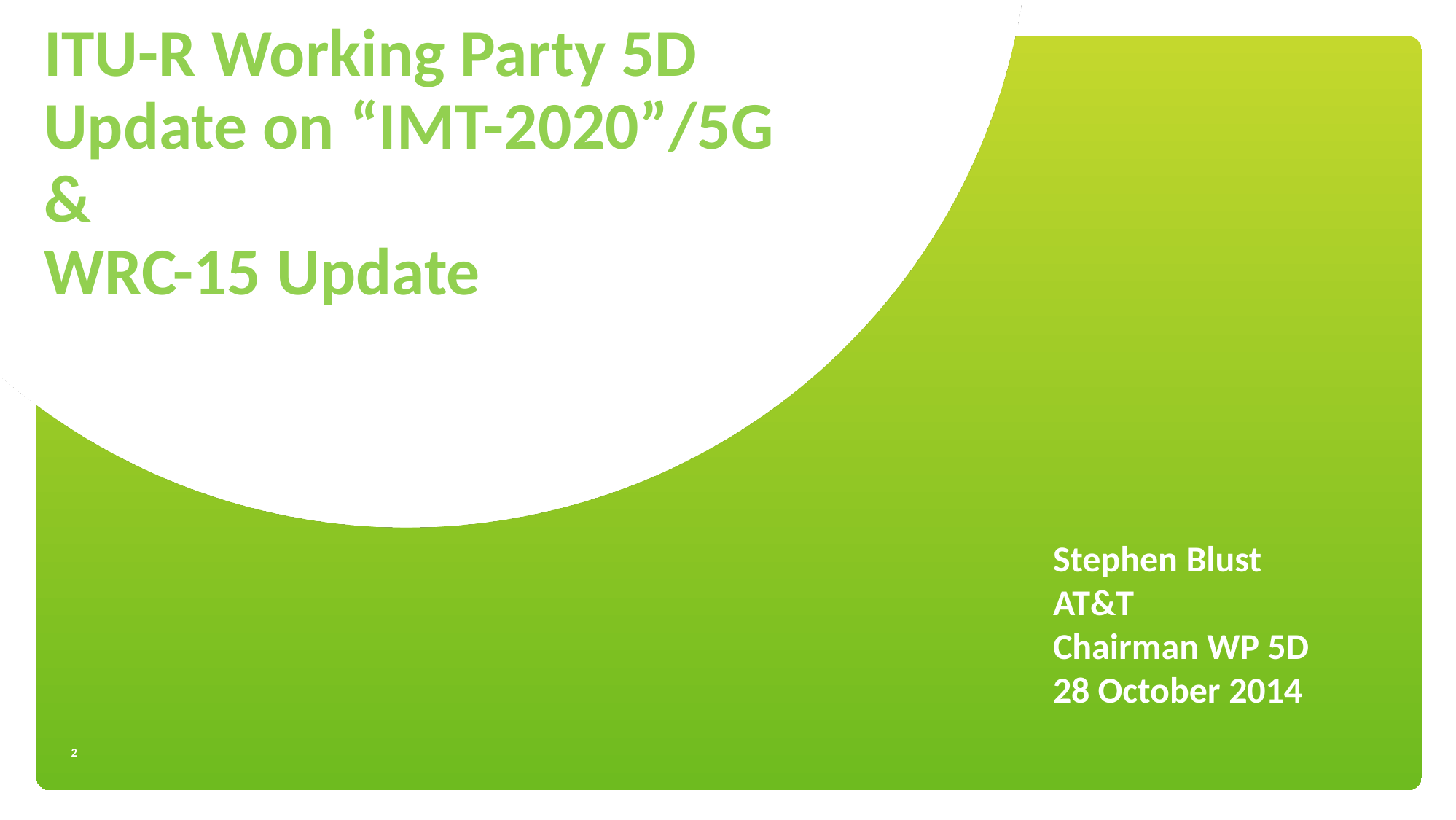

# ITU-R Working Party 5D Update on “IMT-2020”/5G & WRC-15 Update
Stephen Blust
AT&T
Chairman WP 5D
28 October 2014
2